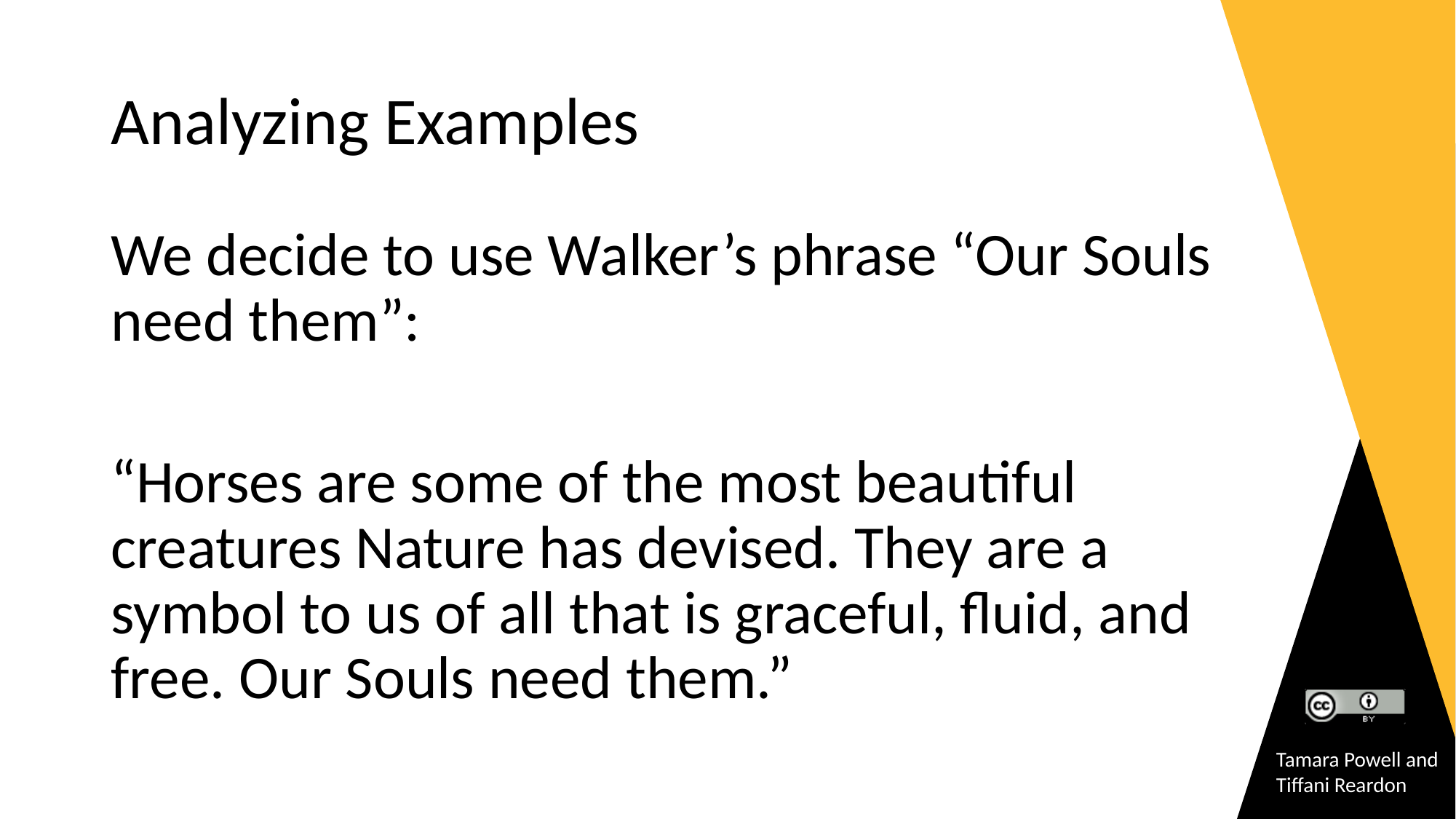

# Analyzing Examples
We decide to use Walker’s phrase “Our Souls need them”:

“Horses are some of the most beautiful creatures Nature has devised. They are a symbol to us of all that is graceful, fluid, and free. Our Souls need them.”